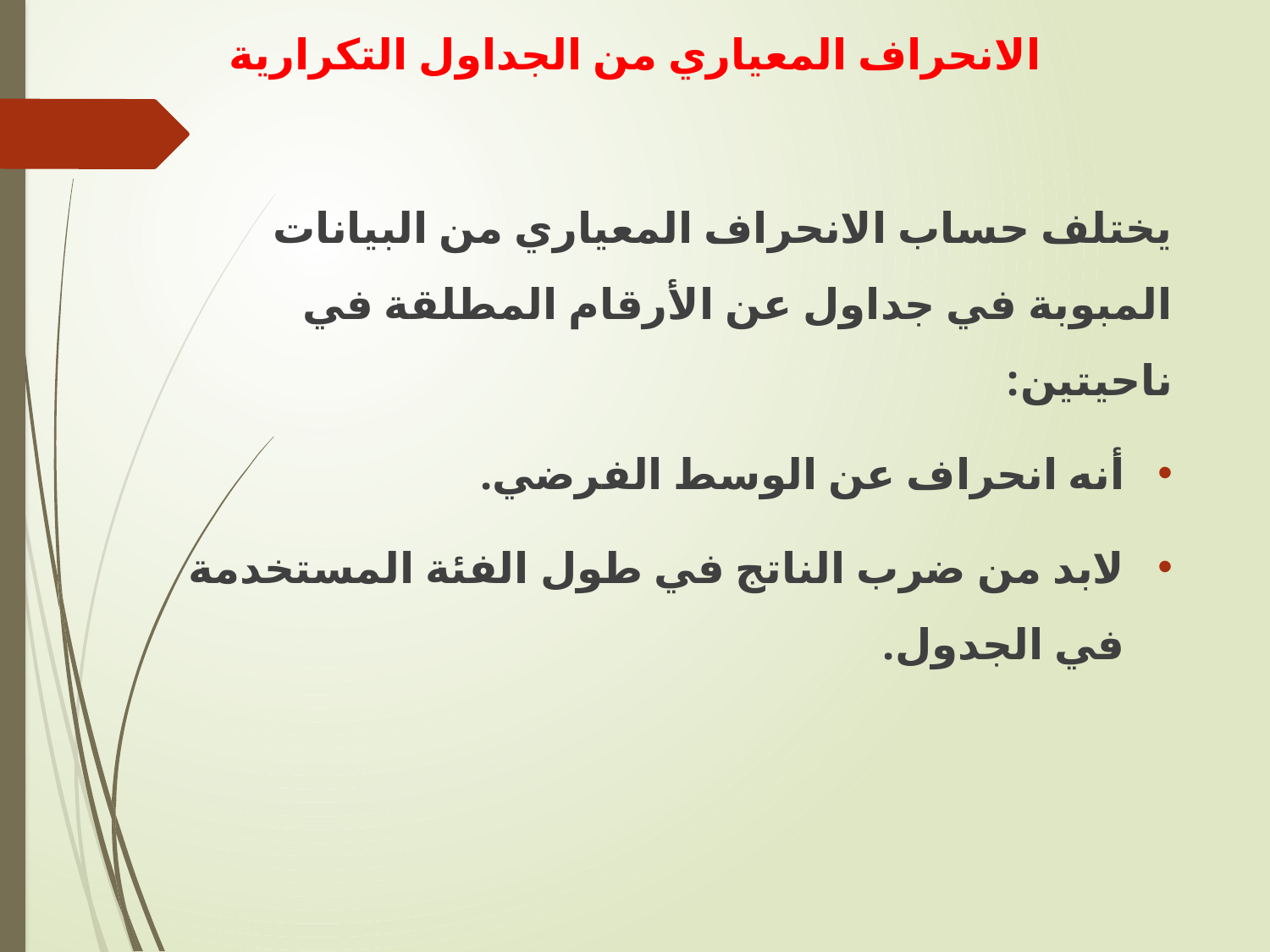

# الانحراف المعياري من الجداول التكرارية
يختلف حساب الانحراف المعياري من البيانات المبوبة في جداول عن الأرقام المطلقة في ناحيتين:
أنه انحراف عن الوسط الفرضي.
لابد من ضرب الناتج في طول الفئة المستخدمة في الجدول.